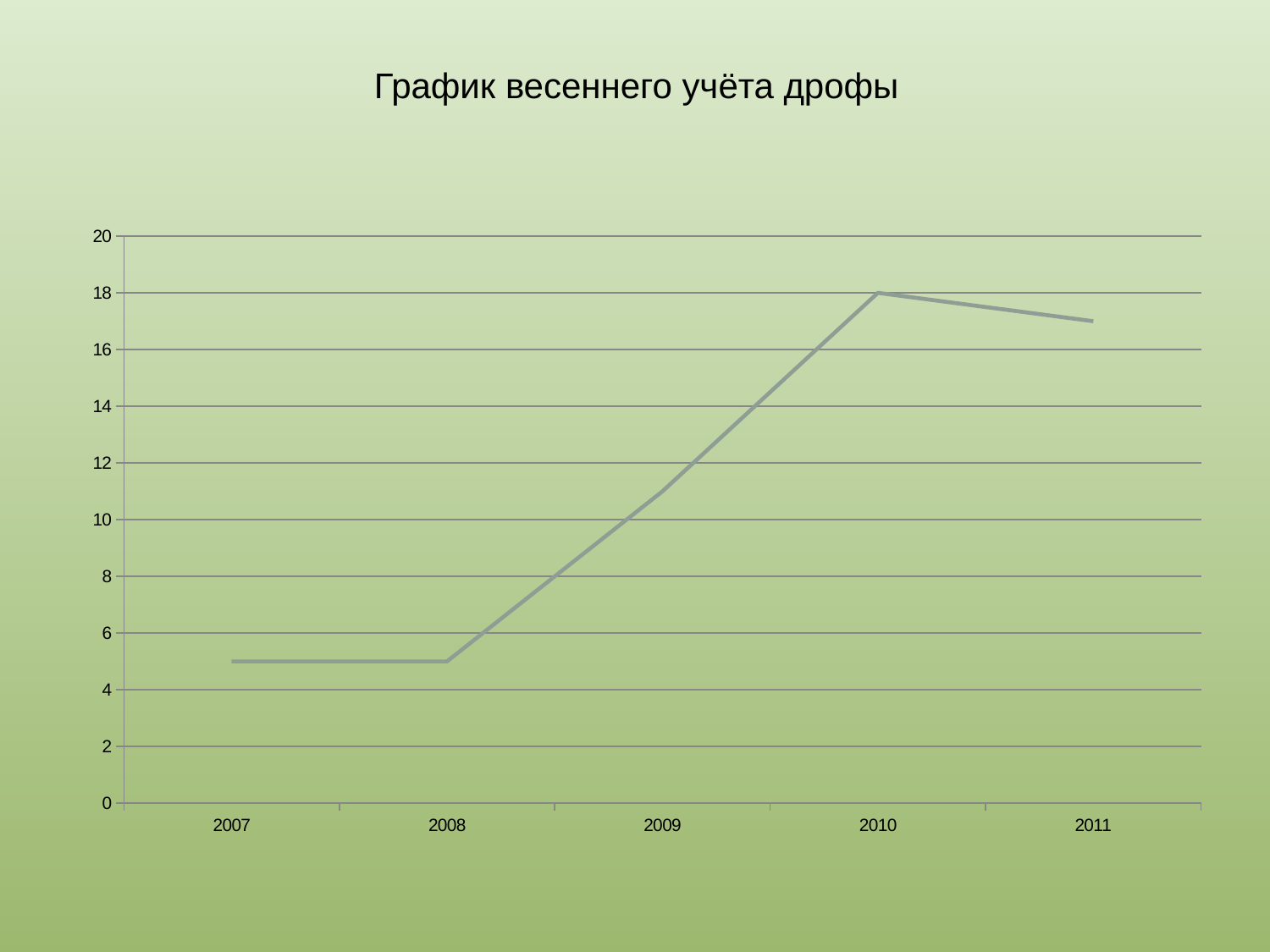

# График весеннего учёта дрофы

### Chart

| Category | Столбец3 | Столбец1 | Столбец2 |
|---|---|---|---|
| 2007 | 5.0 | None | None |
| 2008 | 5.0 | None | None |
| 2009 | 11.0 | None | None |
| 2010 | 18.0 | None | None |
| 2011 | 17.0 | None | None |